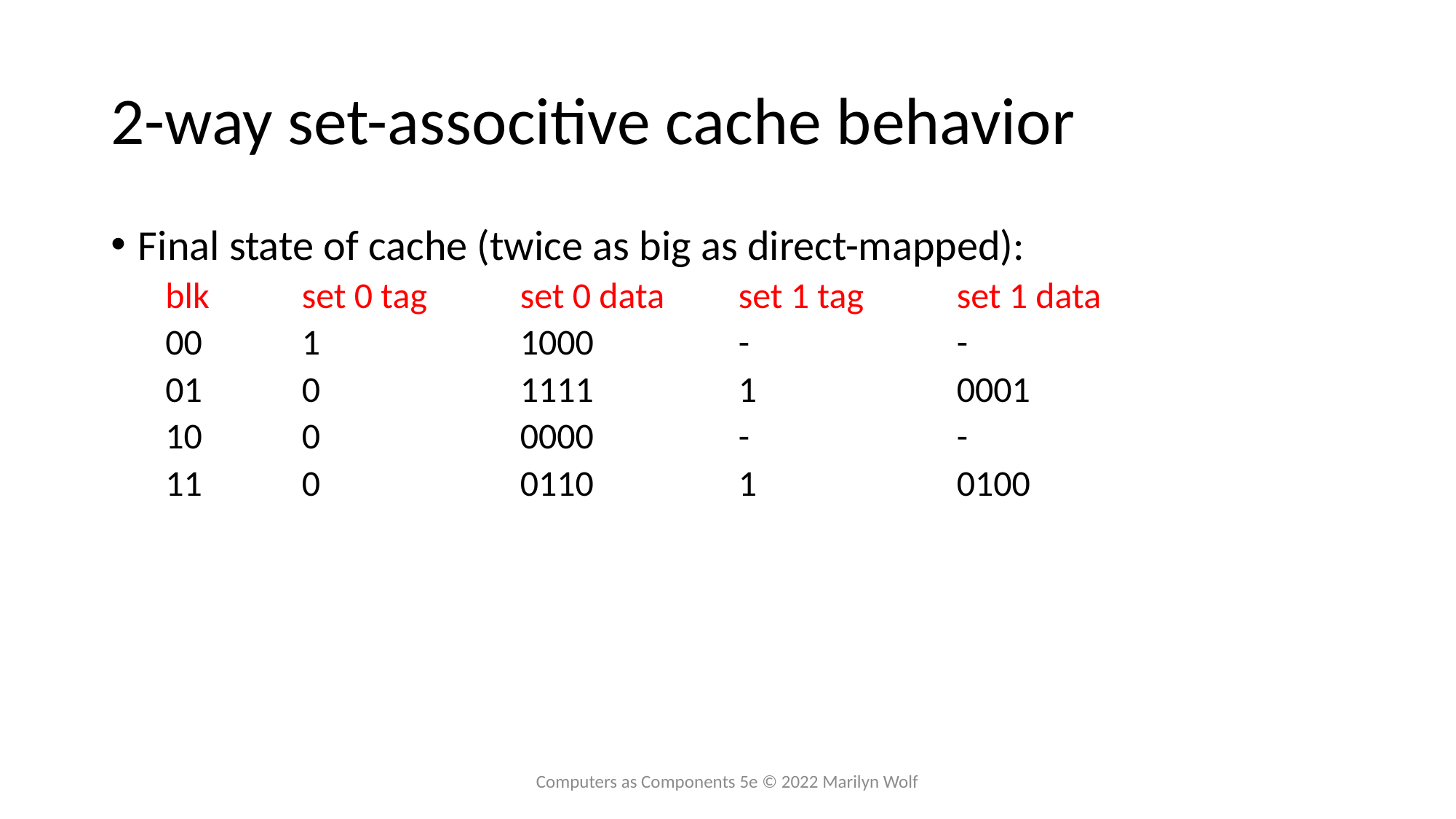

# 2-way set-associtive cache behavior
Final state of cache (twice as big as direct-mapped):
blk	set 0 tag	set 0 data	set 1 tag	set 1 data
00	1		1000		-		-
01	0		1111		1		0001
10	0		0000		-		-
11	0		0110		1		0100
Computers as Components 5e © 2022 Marilyn Wolf